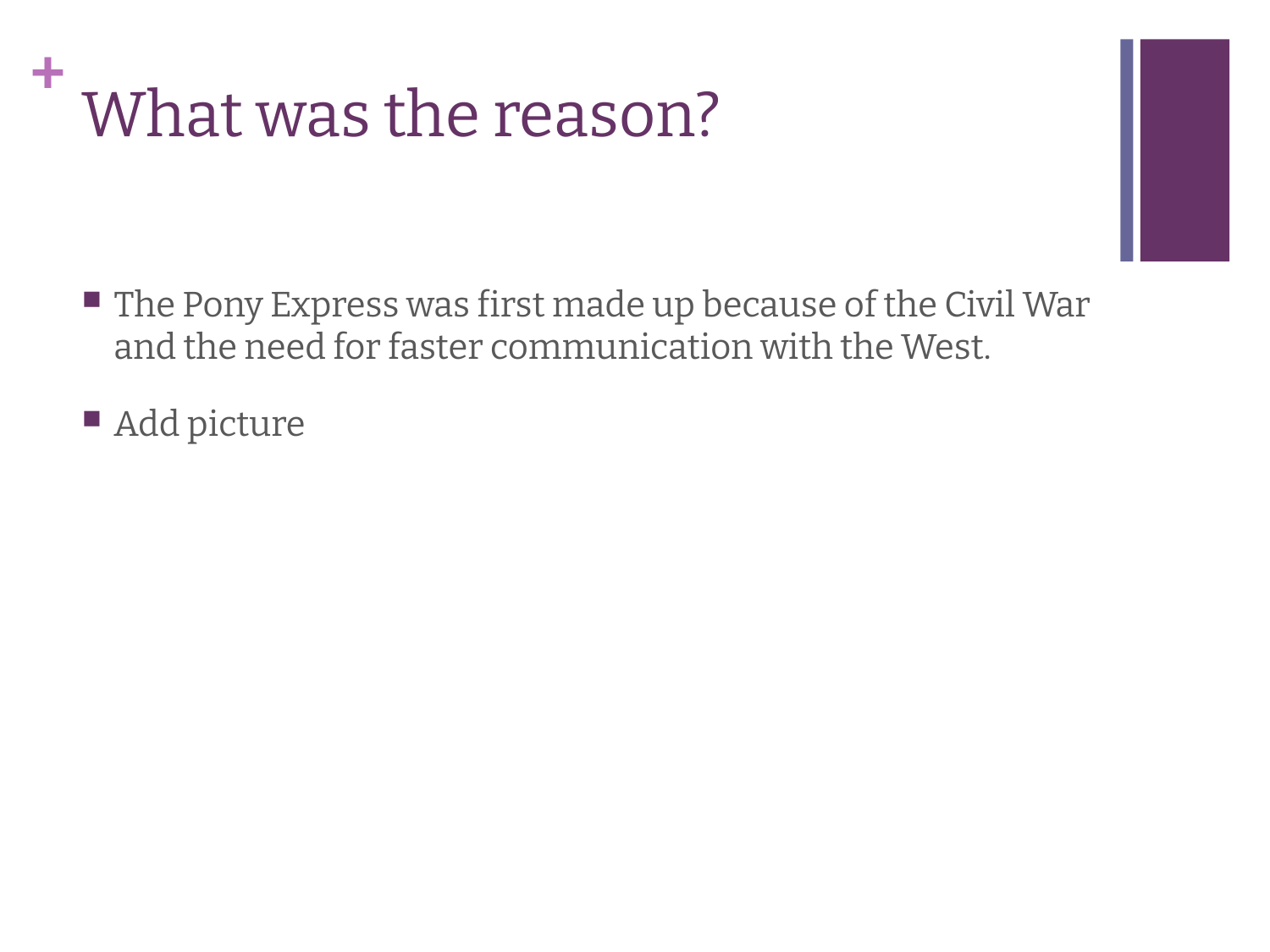

# What was the reason?
The Pony Express was first made up because of the Civil War and the need for faster communication with the West.
Add picture